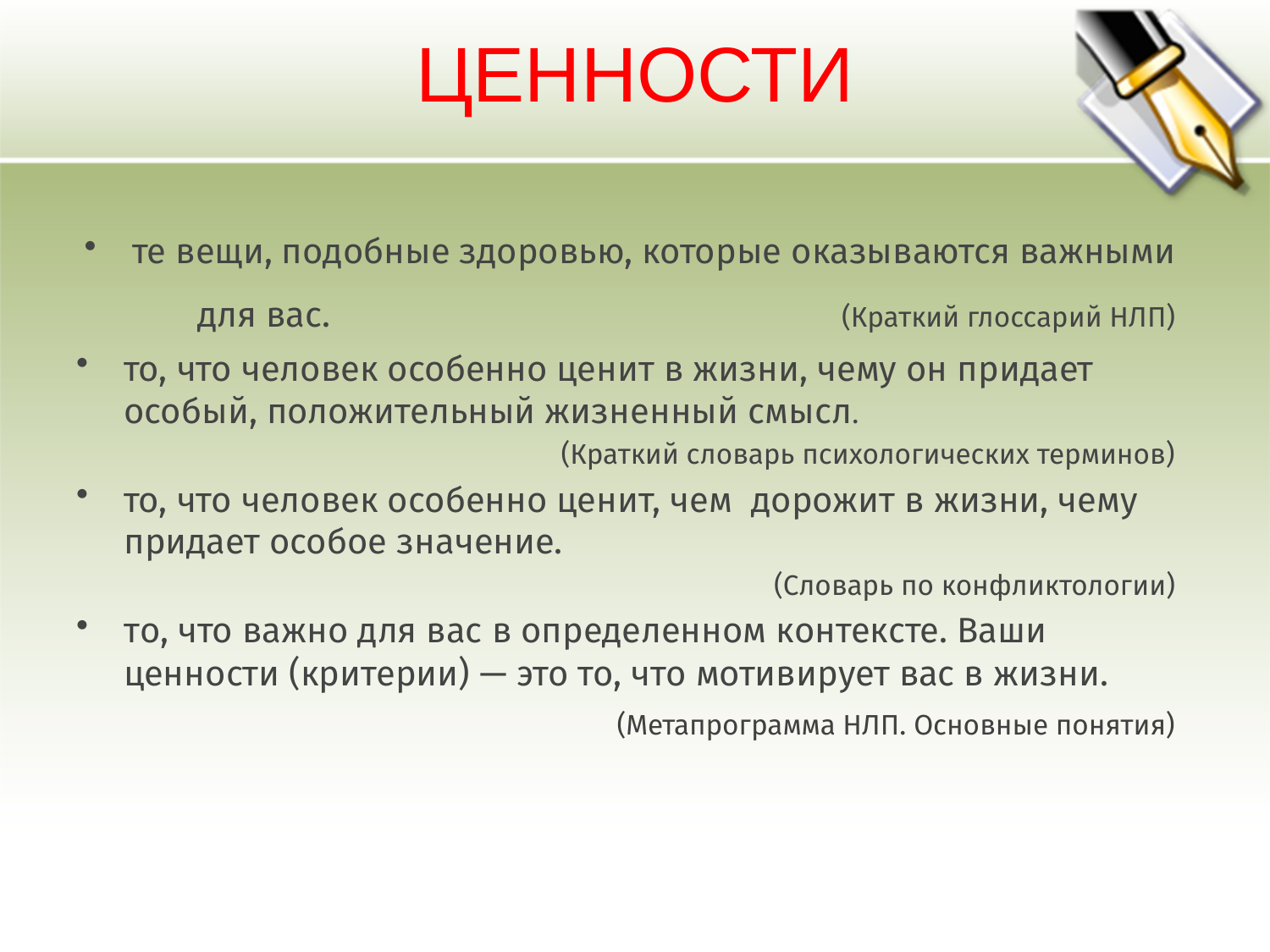

# ЦЕННОСТИ
те вещи, подобные здоровью, которые оказываются важными для вас.                                  (Краткий глоссарий НЛП)
то, что человек особенно ценит в жизни, чему он придает особый, положительный жизненный смысл.
                                  (Краткий словарь психологических терминов)
то, что человек особенно ценит, чем  дорожит в жизни, чему придает особое значение.
(Словарь по конфликтологии)
тo, что важно для вас в определенном контексте. Ваши ценности (критерии) — это то, что мотивирует вас в жизни.
                                                    (Метапрограмма НЛП. Основные понятия)